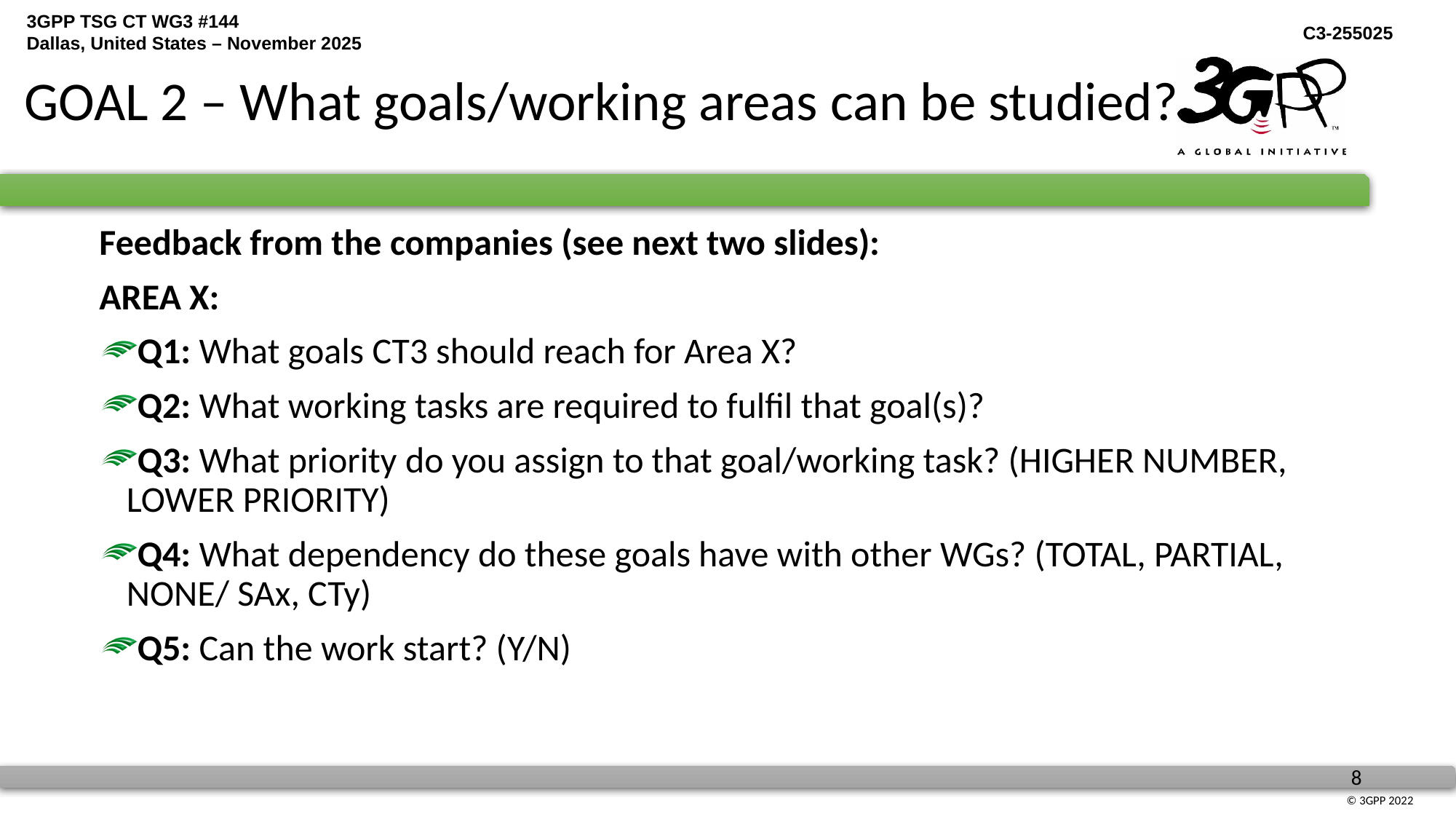

# GOAL 2 – What goals/working areas can be studied?
Feedback from the companies (see next two slides):
AREA X:
Q1: What goals CT3 should reach for Area X?
Q2: What working tasks are required to fulfil that goal(s)?
Q3: What priority do you assign to that goal/working task? (HIGHER NUMBER, LOWER PRIORITY)
Q4: What dependency do these goals have with other WGs? (TOTAL, PARTIAL, NONE/ SAx, CTy)
Q5: Can the work start? (Y/N)